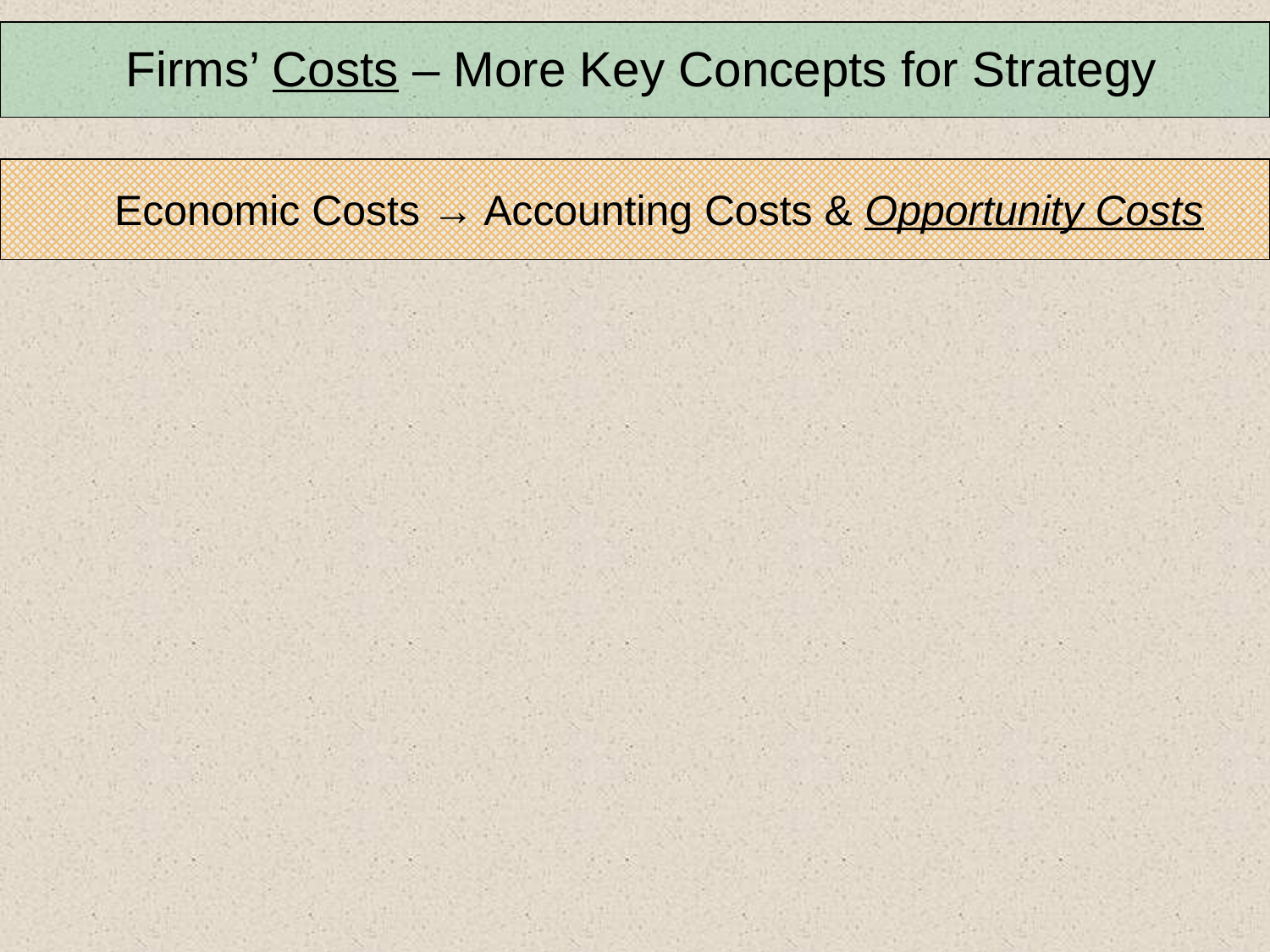

Firms’ Costs – More Key Concepts for Strategy

  Economic Costs → Accounting Costs & Opportunity Costs